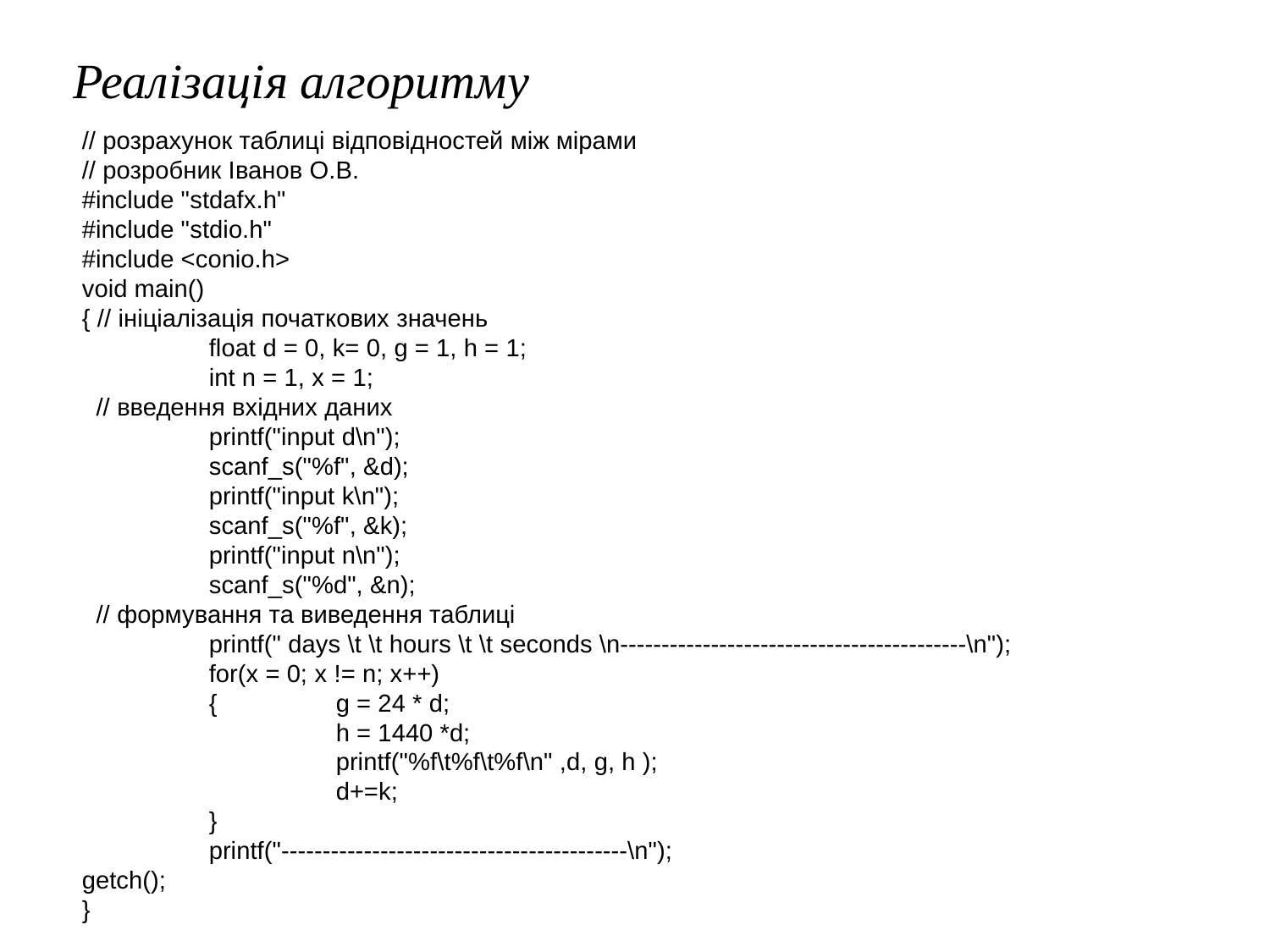

Реалізація алгоритму

// розрахунок таблиці відповідностей між мірами
// розробник Іванов О.В.
#include "stdafx.h"
#include "stdio.h"
#include <conio.h>
void main()
{ // ініціалізація початкових значень
	float d = 0, k= 0, g = 1, h = 1;
	int n = 1, x = 1;
  // введення вхідних даних
	printf("input d\n");
	scanf_s("%f", &d);
	printf("input k\n");
	scanf_s("%f", &k);
	printf("input n\n");
	scanf_s("%d", &n);
  // формування та виведення таблиці
	printf(" days \t \t hours \t \t seconds \n------------------------------------------\n");
	for(x = 0; x != n; x++)
	{	g = 24 * d;
		h = 1440 *d;
		printf("%f\t%f\t%f\n" ,d, g, h );
		d+=k;
	}
	printf("------------------------------------------\n");
getch();
}